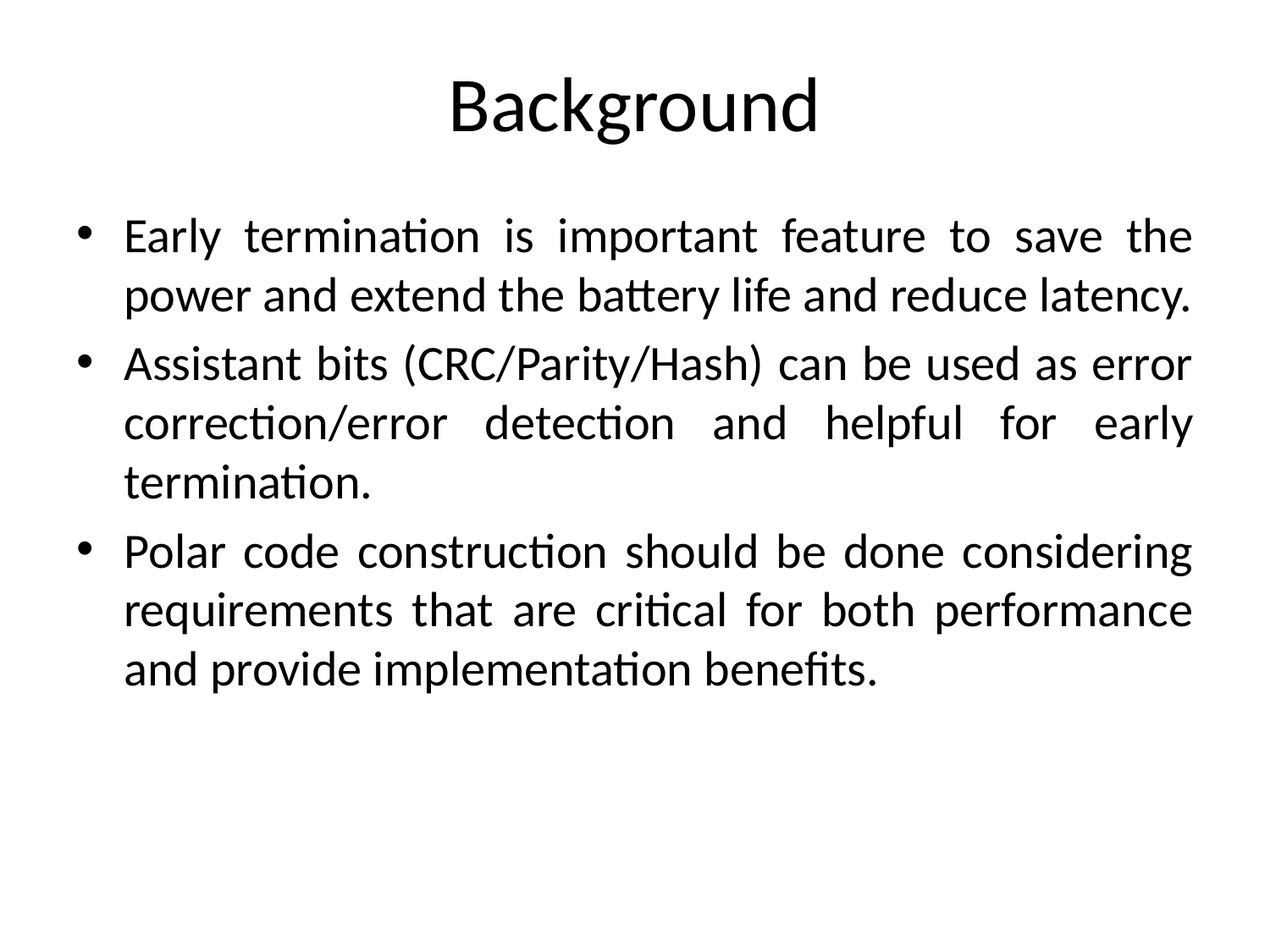

# Background
Early termination is important feature to save the power and extend the battery life and reduce latency.
Assistant bits (CRC/Parity/Hash) can be used as error correction/error detection and helpful for early termination.
Polar code construction should be done considering requirements that are critical for both performance and provide implementation benefits.